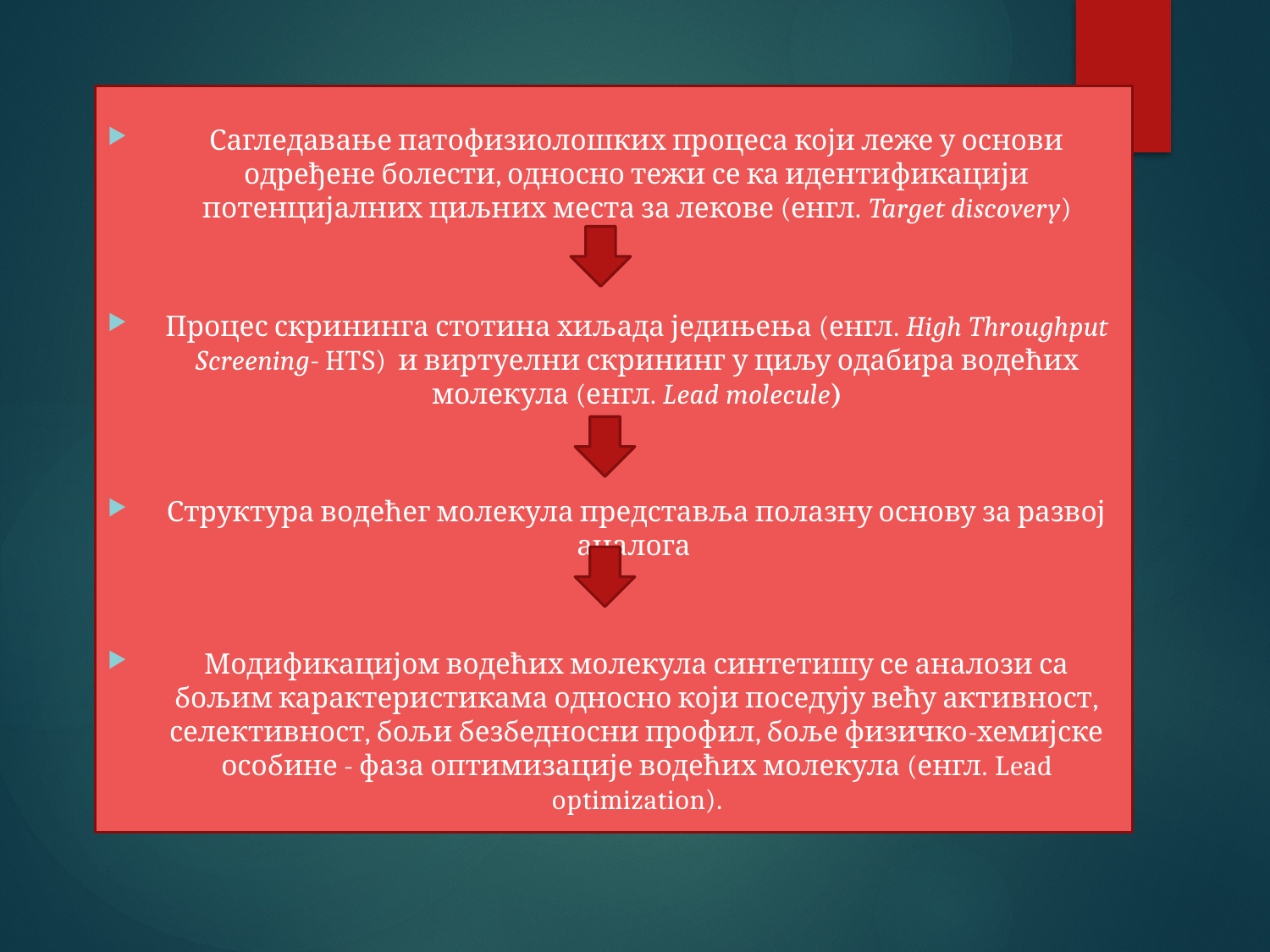

Сагледавање патофизиолошких процеса који леже у основи одређене болести, односно тежи се ка идентификацији потенцијалних циљних места за лекове (енгл. Target discovery)

Процес скрининга стотина хиљада једињења (енгл. High Throughput Screening- HTS)  и виртуелни скрининг у циљу одабира водећих молекула (енгл. Lead molecule)

Структура водећег молекула представља полазну основу за развој аналога

Модификацијом водећих молекула синтетишу се аналози са бољим карактеристикама односно који поседују већу активност, селективност, бољи безбедносни профил, боље физичко-хемијске особине - фаза оптимизације водећих молекула (енгл. Lead optimization).